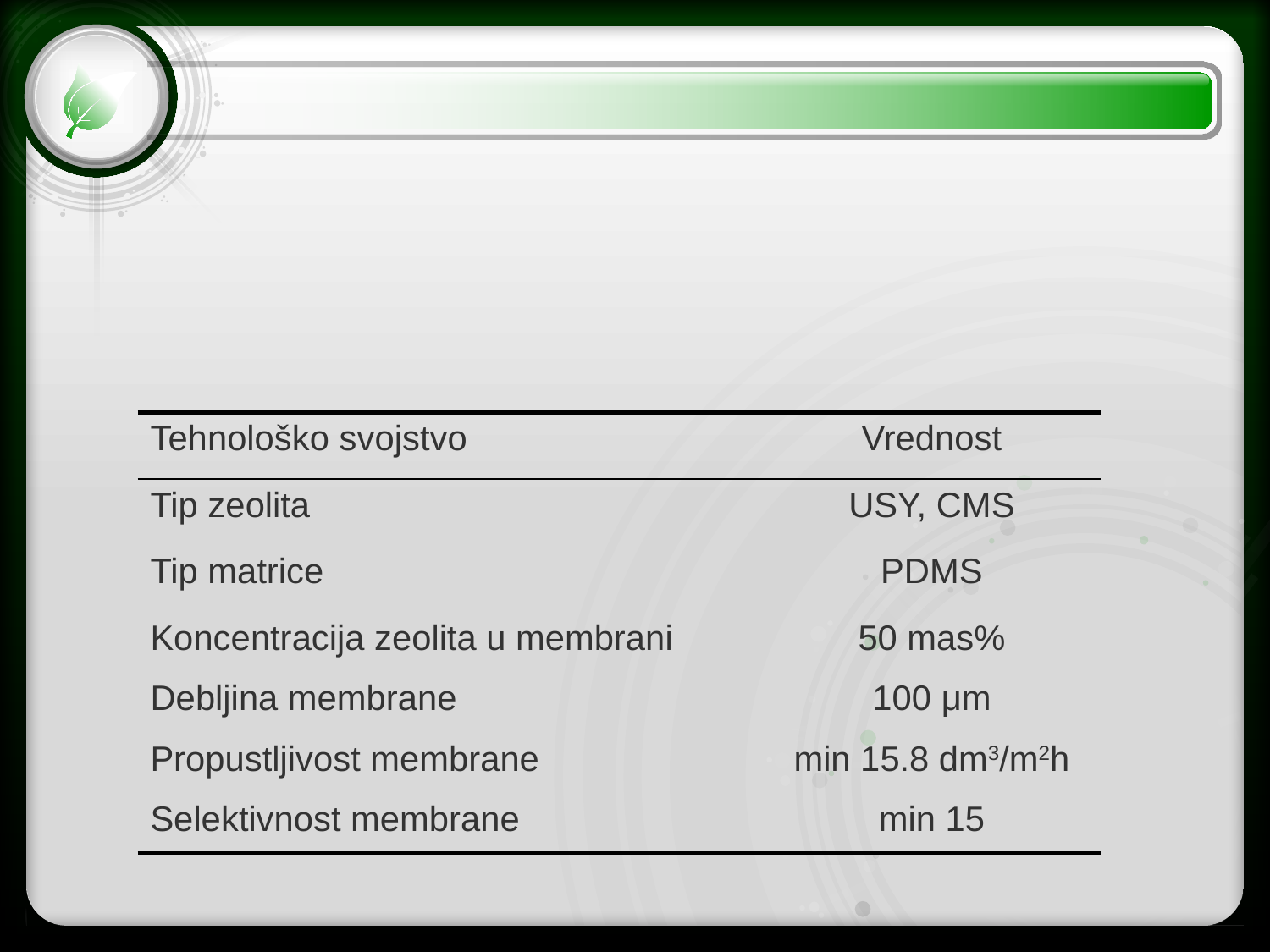

| Tehnološko svojstvo | Vrednost |
| --- | --- |
| Tip zeolita | USY, CMS |
| Tip matrice | PDMS |
| Koncentracija zeolita u membrani | 50 mas% |
| Debljina membrane | 100 μm |
| Propustljivost membrane | min 15.8 dm3/m2h |
| Selektivnost membrane | min 15 |